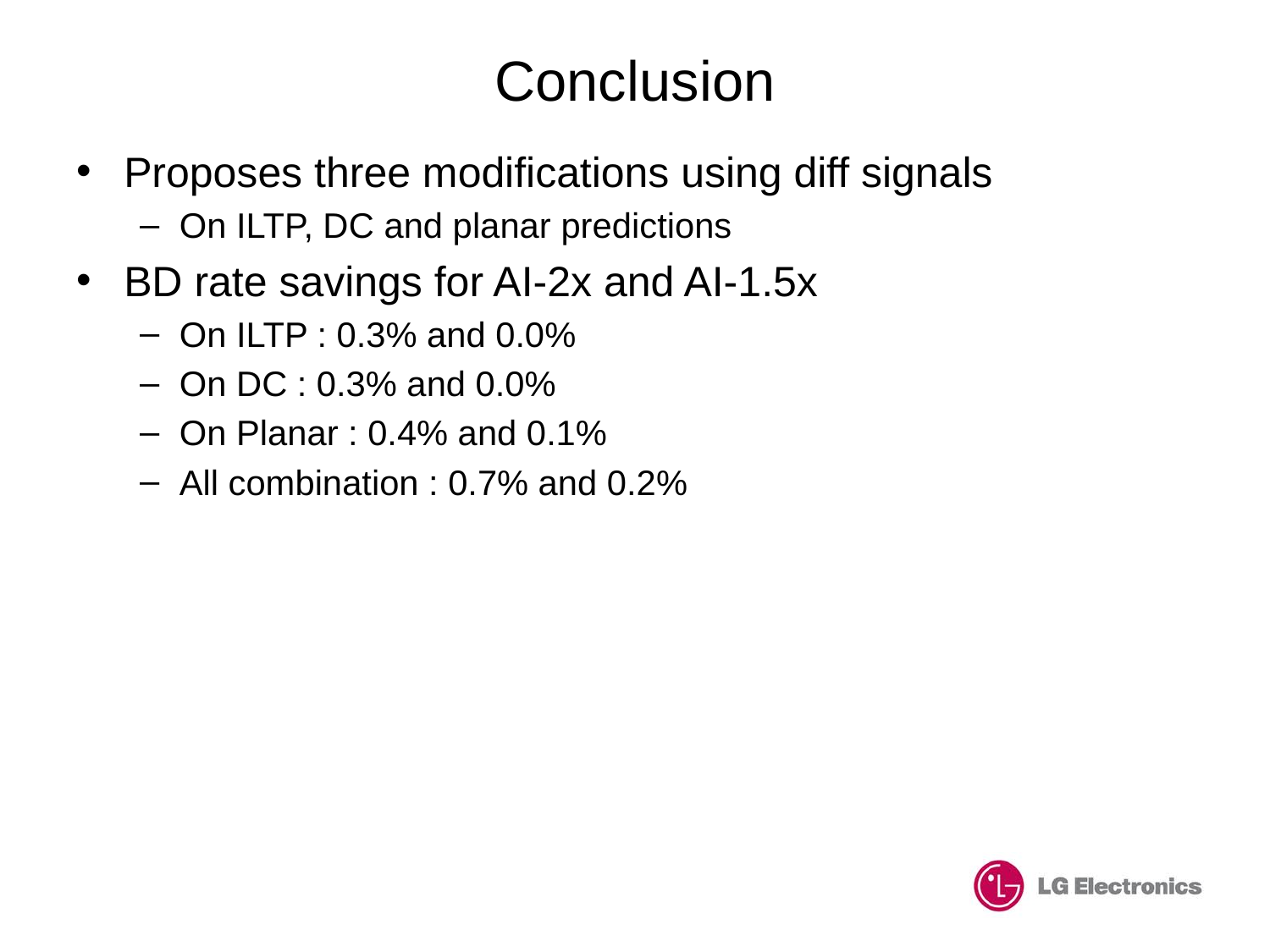

# Conclusion
Proposes three modifications using diff signals
On ILTP, DC and planar predictions
BD rate savings for AI-2x and AI-1.5x
On ILTP : 0.3% and 0.0%
On DC : 0.3% and 0.0%
On Planar : 0.4% and 0.1%
All combination : 0.7% and 0.2%